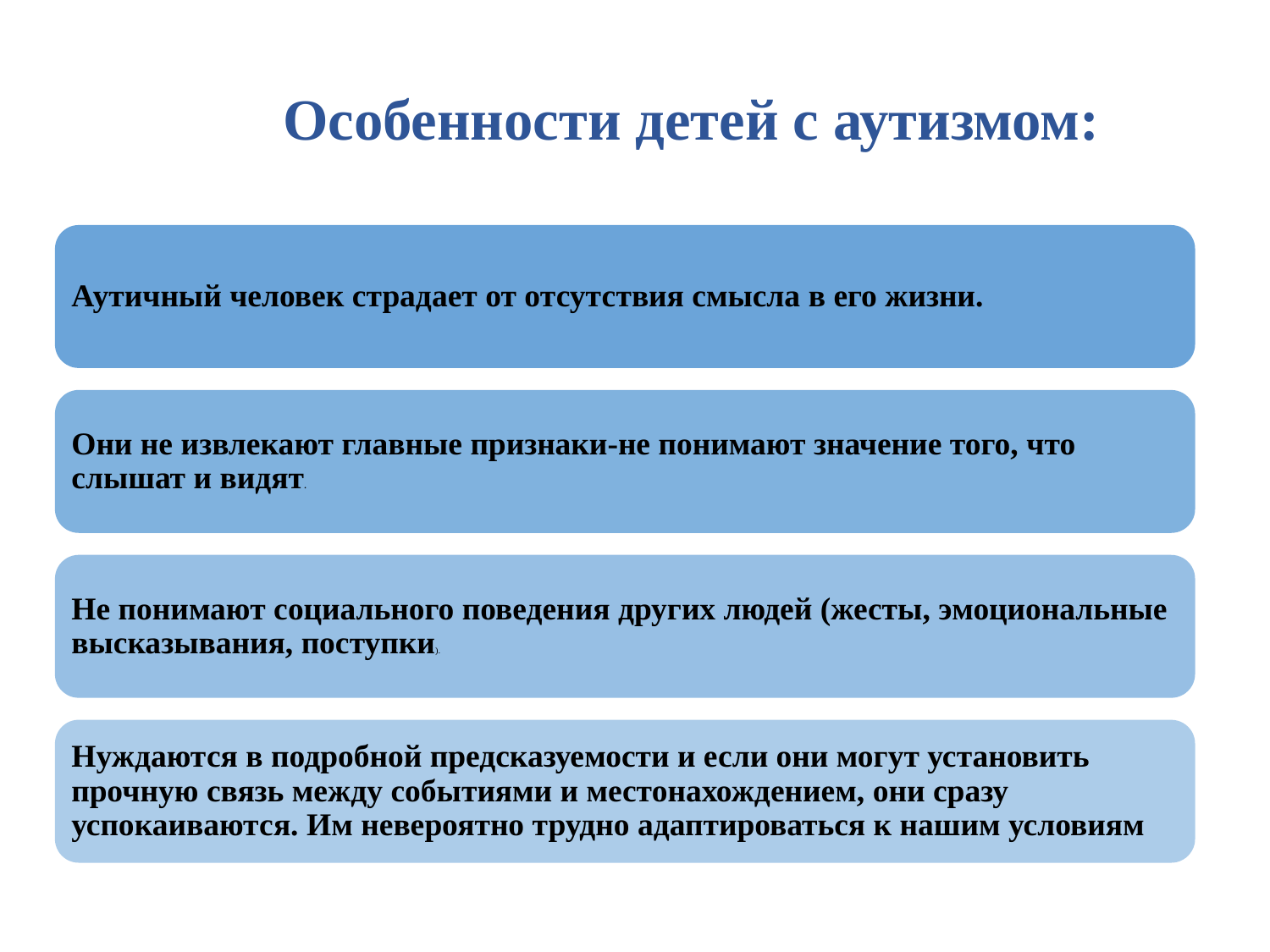

# Особенности детей с аутизмом:

Аутичный человек страдает от отсутствия смысла в его жизни.
Они не извлекают главные признаки-не понимают значение того, что слышат и видят.
Не понимают социального поведения других людей (жесты, эмоциональные высказывания, поступки).
Нуждаются в подробной предсказуемости и если они могут установить прочную связь между событиями и местонахождением, они сразу успокаиваются. Им невероятно трудно адаптироваться к нашим условиям